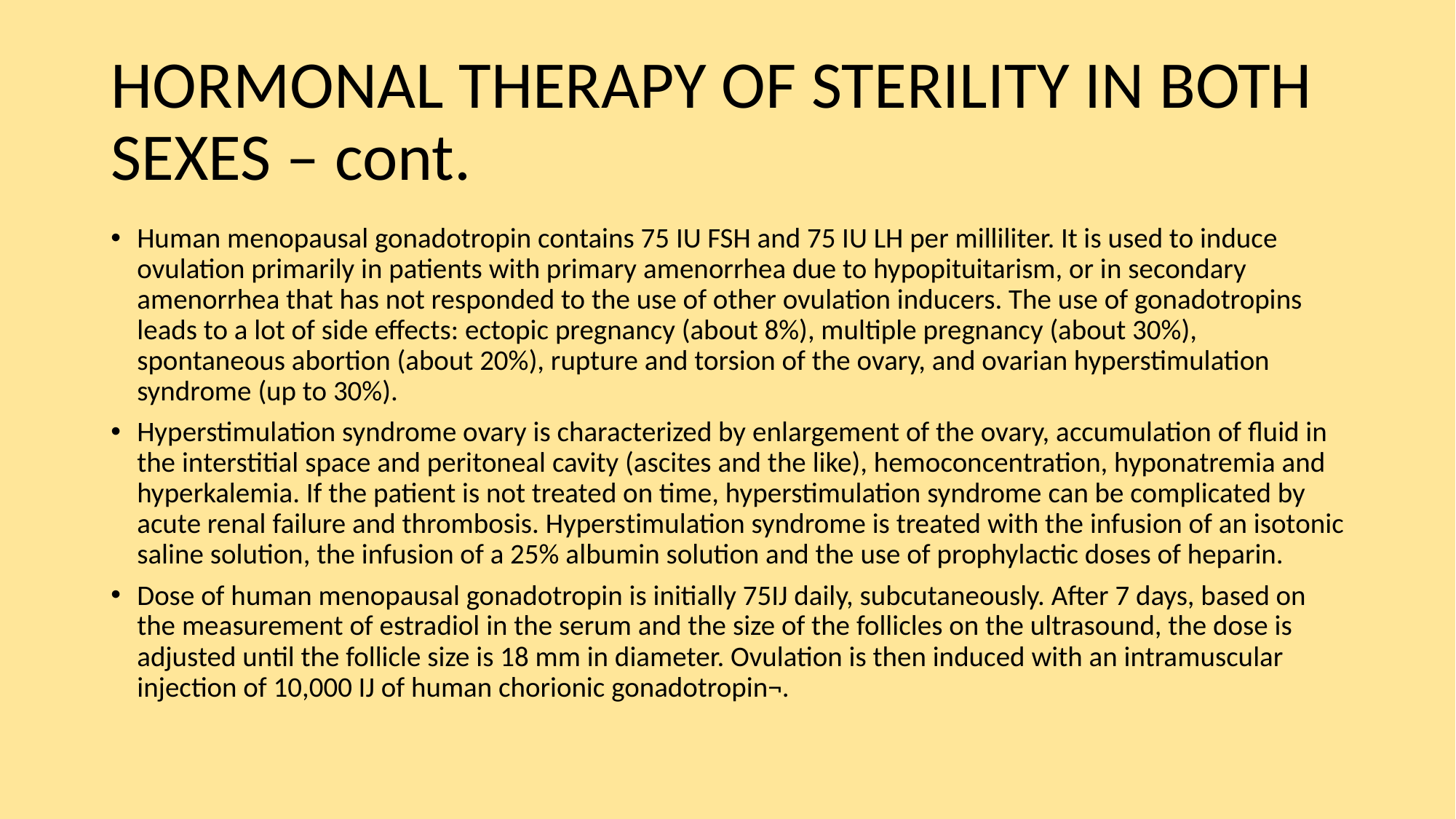

# HORMONAL THERAPY OF STERILITY IN BOTH SEXES – cont.
Human menopausal gonadotropin contains 75 IU FSH and 75 IU LH per milliliter. It is used to induce ovulation primarily in patients with primary amenorrhea due to hypopituitarism, or in secondary amenorrhea that has not responded to the use of other ovulation inducers. The use of gonadotropins leads to a lot of side effects: ectopic pregnancy (about 8%), multiple pregnancy (about 30%), spontaneous abortion (about 20%), rupture and torsion of the ovary, and ovarian hyperstimulation syndrome (up to 30%).
Hyperstimulation syndrome ovary is characterized by enlargement of the ovary, accumulation of fluid in the interstitial space and peritoneal cavity (ascites and the like), hemoconcentration, hyponatremia and hyperkalemia. If the patient is not treated on time, hyperstimulation syndrome can be complicated by acute renal failure and thrombosis. Hyperstimulation syndrome is treated with the infusion of an isotonic saline solution, the infusion of a 25% albumin solution and the use of prophylactic doses of heparin.
Dose of human menopausal gonadotropin is initially 75IJ daily, subcutaneously. After 7 days, based on the measurement of estradiol in the serum and the size of the follicles on the ultrasound, the dose is adjusted until the follicle size is 18 mm in diameter. Ovulation is then induced with an intramuscular injection of 10,000 IJ of human chorionic gonadotropin¬.